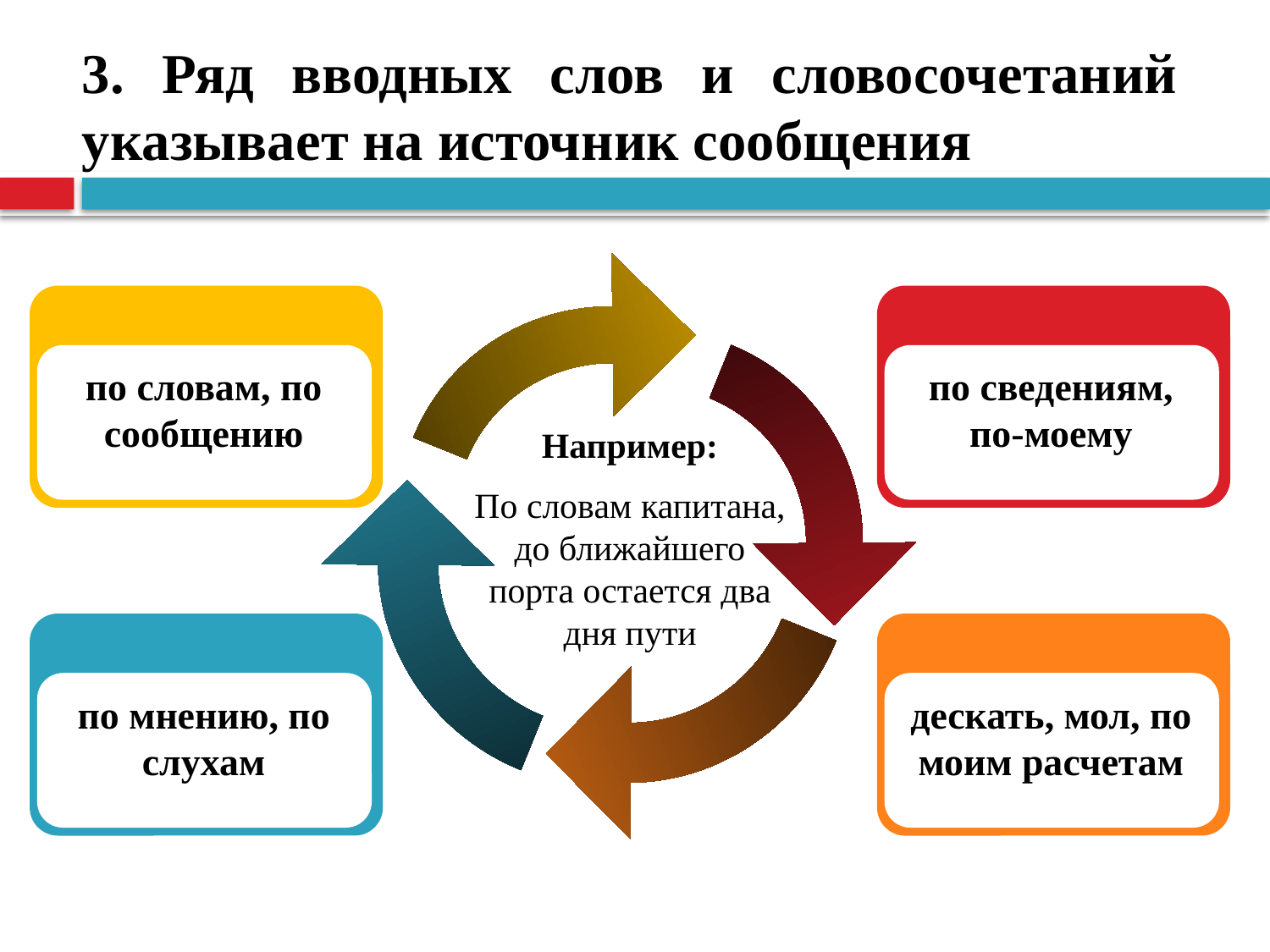

3. Ряд вводных слов и словосочетаний указывает на источник сообщения

по словам, по сообщению

по сведениям, по-моему

 Например:
По словам капитана, до ближайшего порта остается два дня пути

по мнению, по слухам

дескать, мол, по моим расчетам